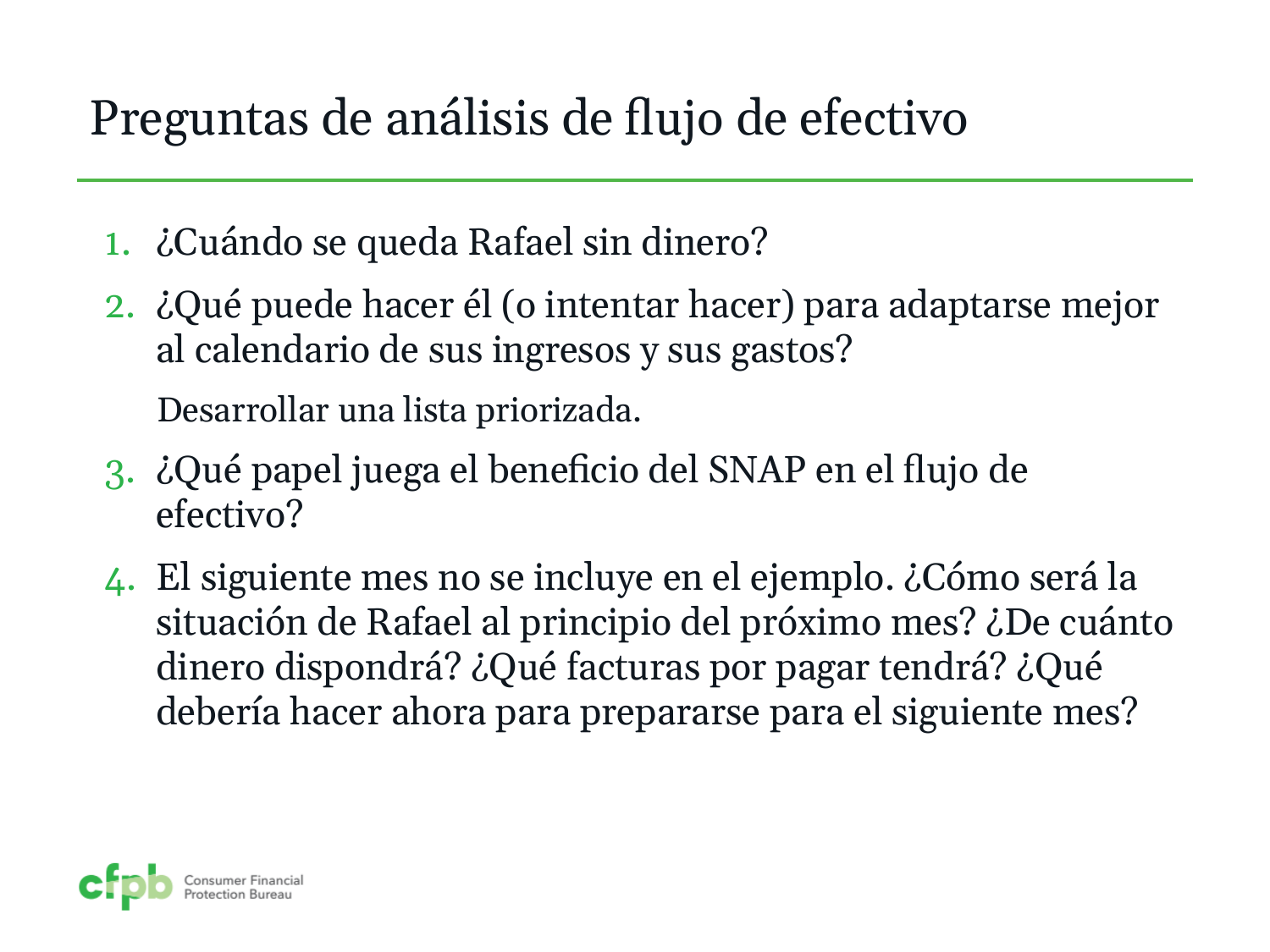

# Preguntas de análisis de flujo de efectivo
¿Cuándo se queda Rafael sin dinero?
¿Qué puede hacer él (o intentar hacer) para adaptarse mejor al calendario de sus ingresos y sus gastos?
Desarrollar una lista priorizada.
¿Qué papel juega el beneficio del SNAP en el flujo de efectivo?
El siguiente mes no se incluye en el ejemplo. ¿Cómo será la situación de Rafael al principio del próximo mes? ¿De cuánto dinero dispondrá? ¿Qué facturas por pagar tendrá? ¿Qué debería hacer ahora para prepararse para el siguiente mes?